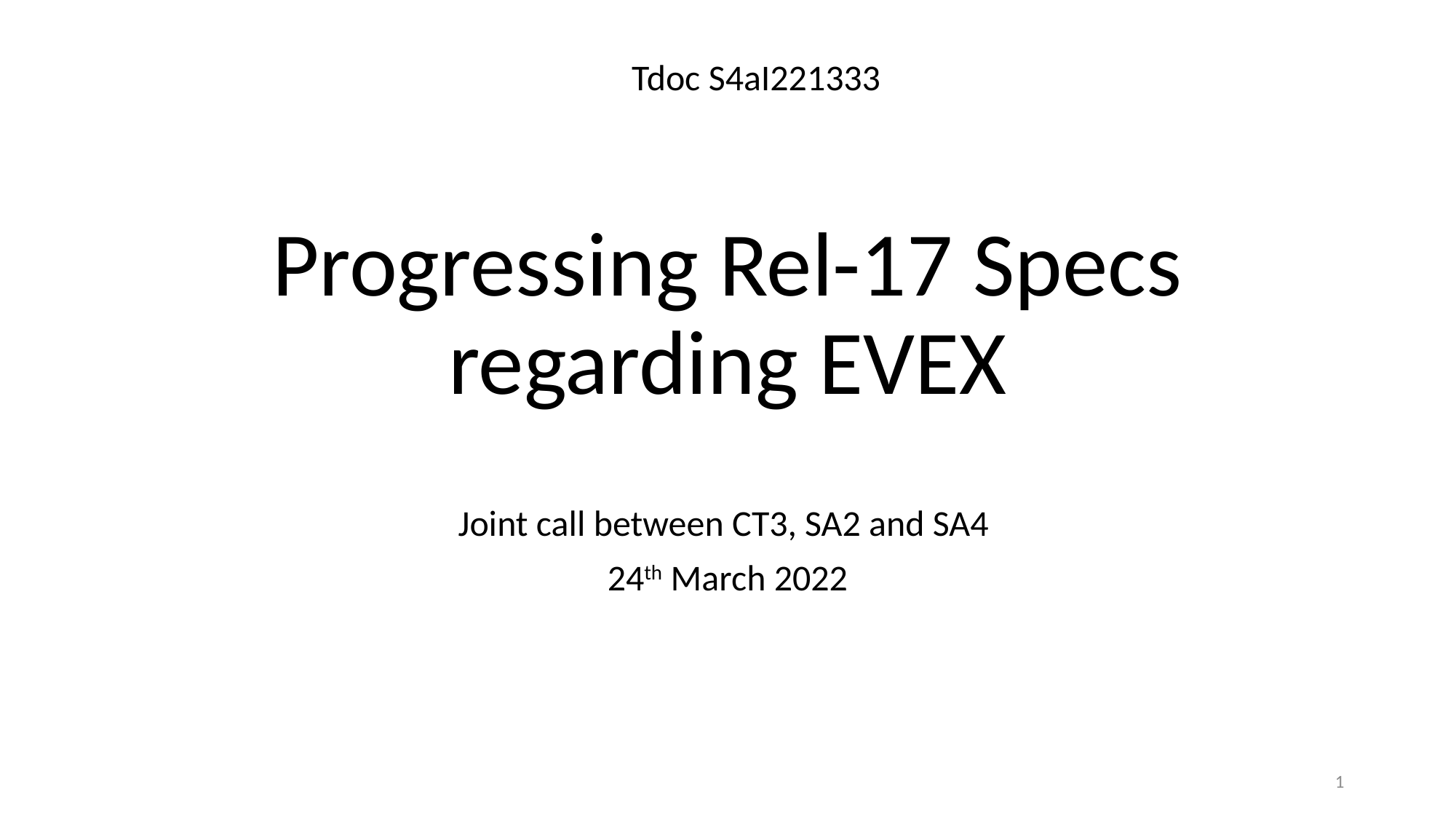

Tdoc S4aI221333
# Progressing Rel-17 Specs regarding EVEX
Joint call between CT3, SA2 and SA4
24th March 2022
1